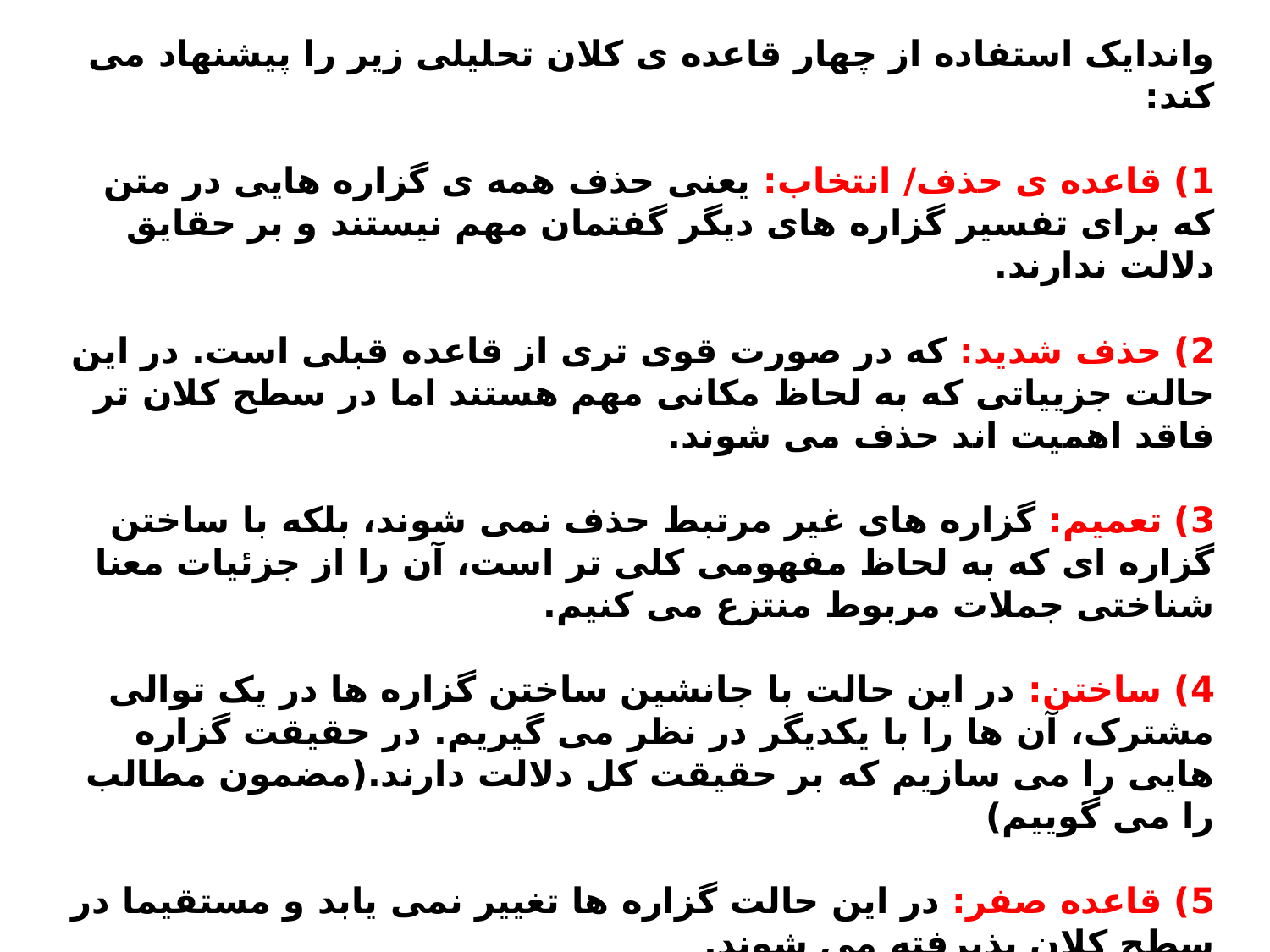

# تحلیل ساختاری روایت ها: واندایک استفاده از چهار قاعده ی کلان تحلیلی زیر را پیشنهاد می کند: 1) قاعده ی حذف/ انتخاب: یعنی حذف همه ی گزاره هایی در متن که برای تفسیر گزاره های دیگر گفتمان مهم نیستند و بر حقایق دلالت ندارند. 2) حذف شدید: که در صورت قوی تری از قاعده قبلی است. در این حالت جزییاتی که به لحاظ مکانی مهم هستند اما در سطح کلان تر فاقد اهمیت اند حذف می شوند. 3) تعمیم: گزاره های غیر مرتبط حذف نمی شوند، بلکه با ساختن گزاره ای که به لحاظ مفهومی کلی تر است، آن را از جزئیات معنا شناختی جملات مربوط منتزع می کنیم. 4) ساختن: در این حالت با جانشین ساختن گزاره ها در یک توالی مشترک، آن ها را با یکدیگر در نظر می گیریم. در حقیقت گزاره هایی را می سازیم که بر حقیقت کل دلالت دارند.(مضمون مطالب را می گوییم) 5) قاعده صفر: در این حالت گزاره ها تغییر نمی یابد و مستقیما در سطح کلان پذیرفته می شوند. ( ذکایی، 1387).